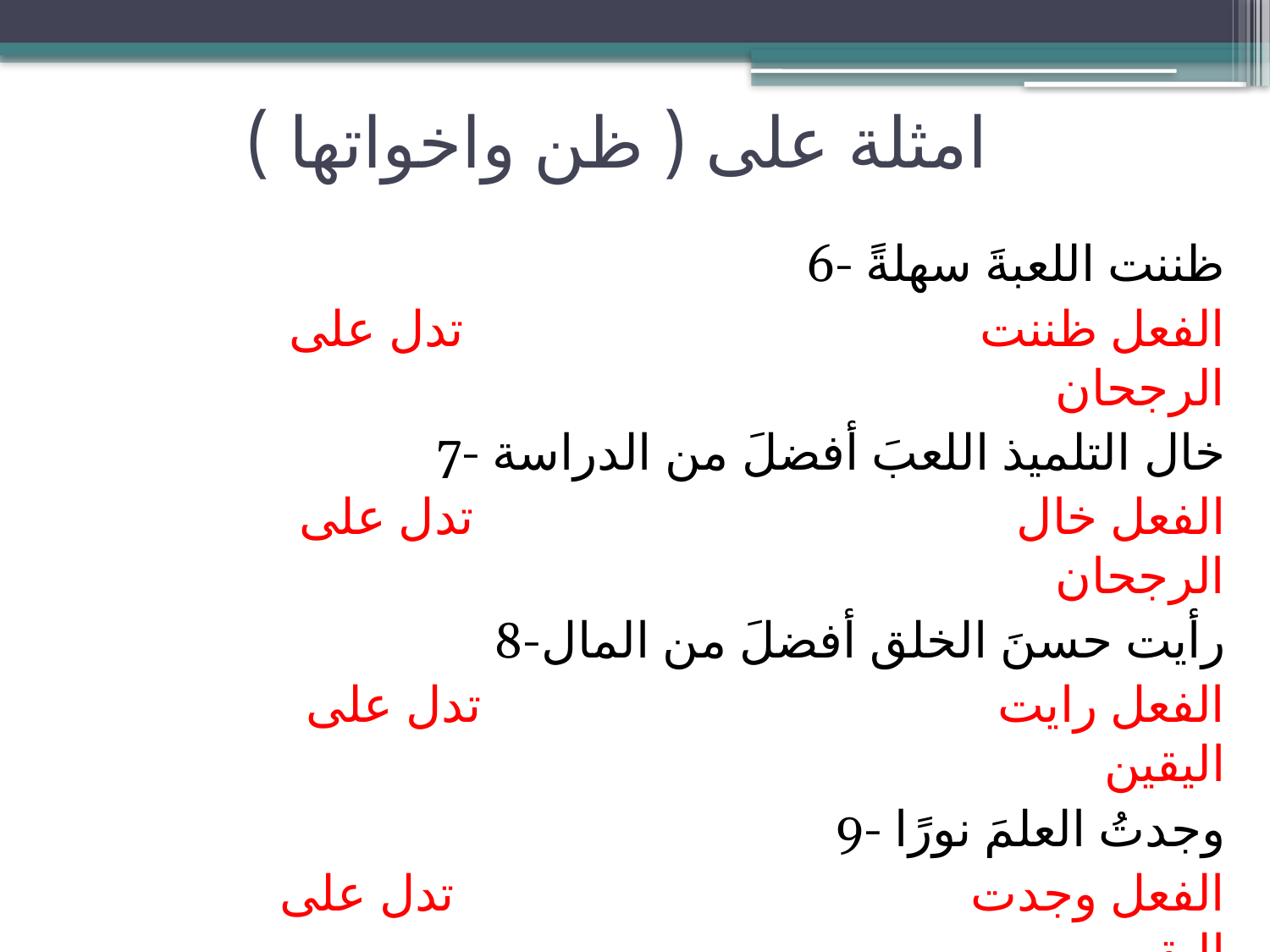

# امثلة على ( ظن واخواتها )
6- ظننت اللعبةَ سهلةً
    الفعل ظننت                                        تدل على الرجحان
7- خال التلميذ اللعبَ أفضلَ من الدراسة
    الفعل خال                                          تدل على الرجحان
8-رأيت حسنَ الخلق أفضلَ من المال
    الفعل رايت                                        تدل على اليقين
9- وجدتُ العلمَ نورًا
   الفعل وجدت                                        تدل على اليقين